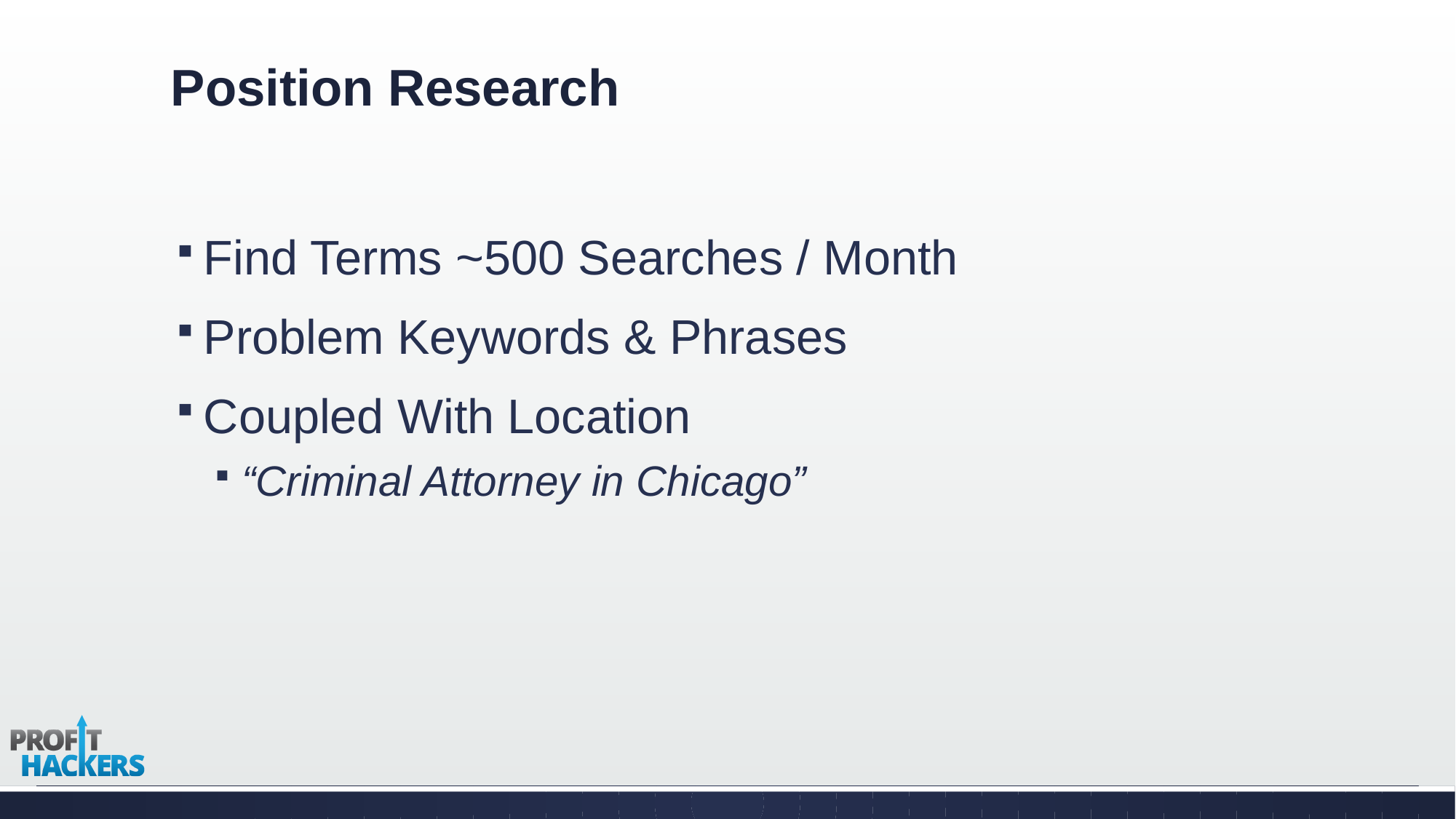

# Position Research
Find Terms ~500 Searches / Month
Problem Keywords & Phrases
Coupled With Location
“Criminal Attorney in Chicago”